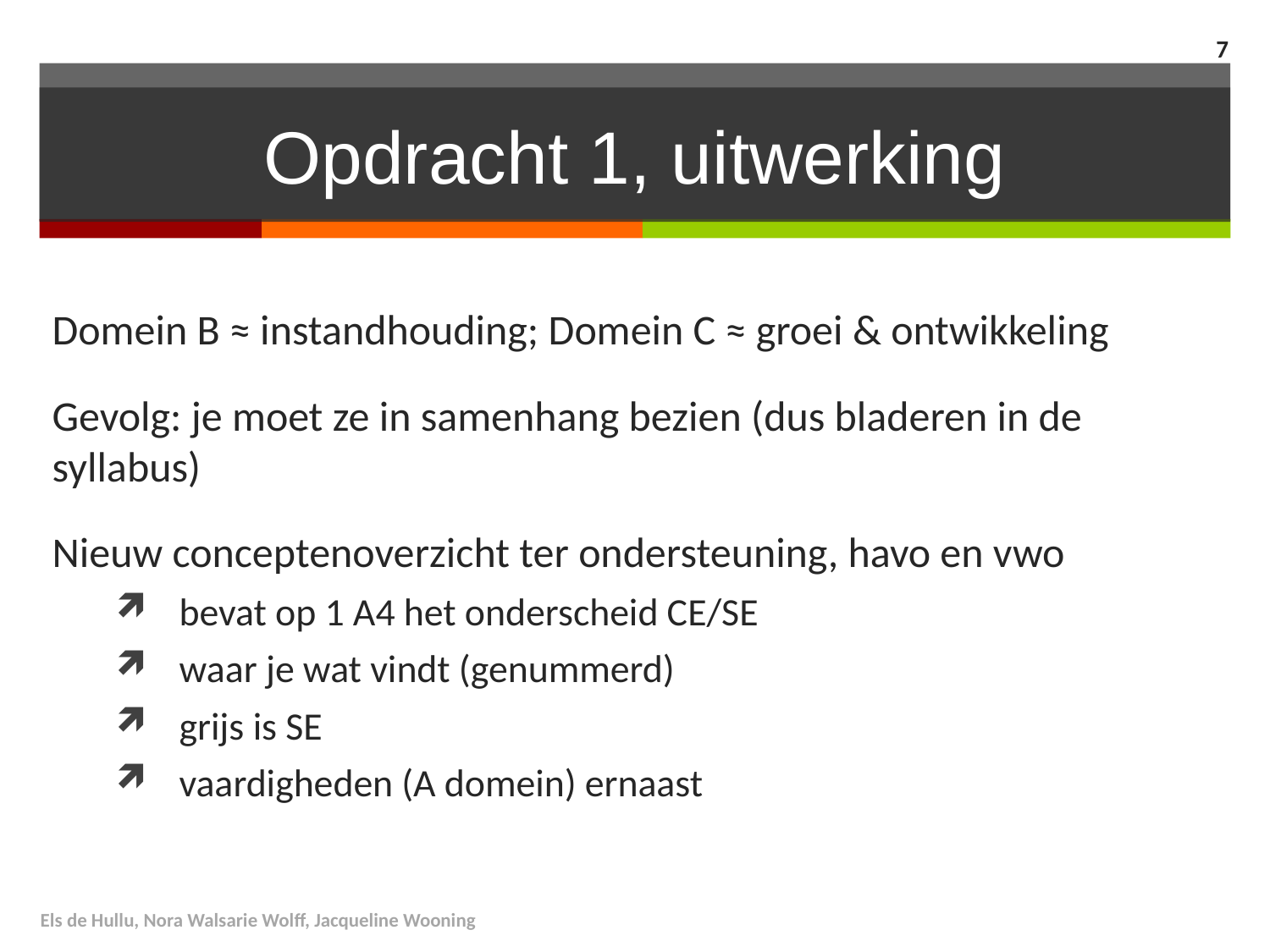

7
# Opdracht 1, uitwerking
Domein B ≈ instandhouding; Domein C ≈ groei & ontwikkeling
Gevolg: je moet ze in samenhang bezien (dus bladeren in de syllabus)
Nieuw conceptenoverzicht ter ondersteuning, havo en vwo
bevat op 1 A4 het onderscheid CE/SE
waar je wat vindt (genummerd)
grijs is SE
vaardigheden (A domein) ernaast

Els de Hullu, Nora Walsarie Wolff, Jacqueline Wooning